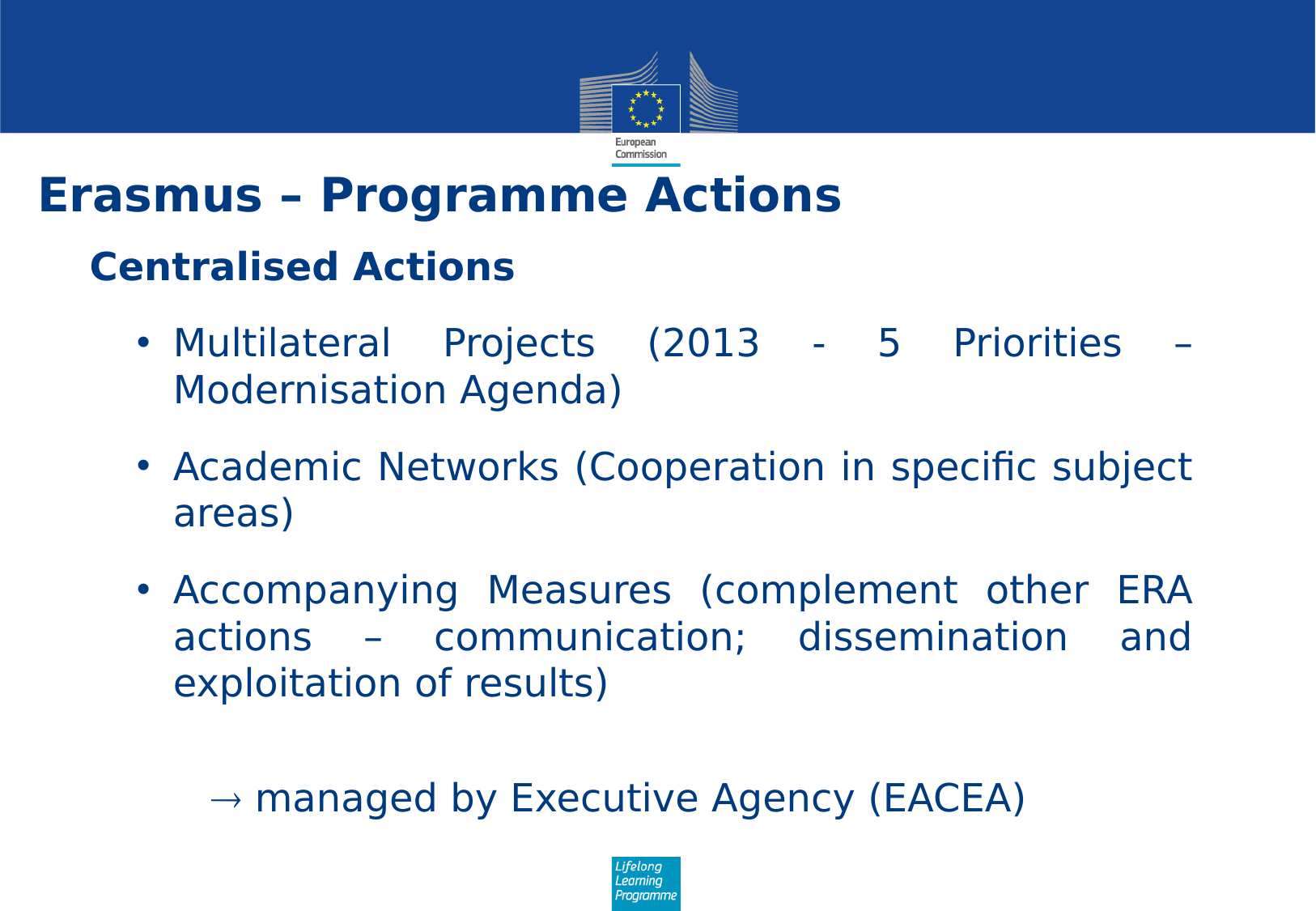

# Erasmus – Programme Actions
Centralised Actions
Multilateral Projects (2013 - 5 Priorities – Modernisation Agenda)
Academic Networks (Cooperation in specific subject areas)
Accompanying Measures (complement other ERA actions – communication; dissemination and exploitation of results)

	→ managed by Executive Agency (EACEA)